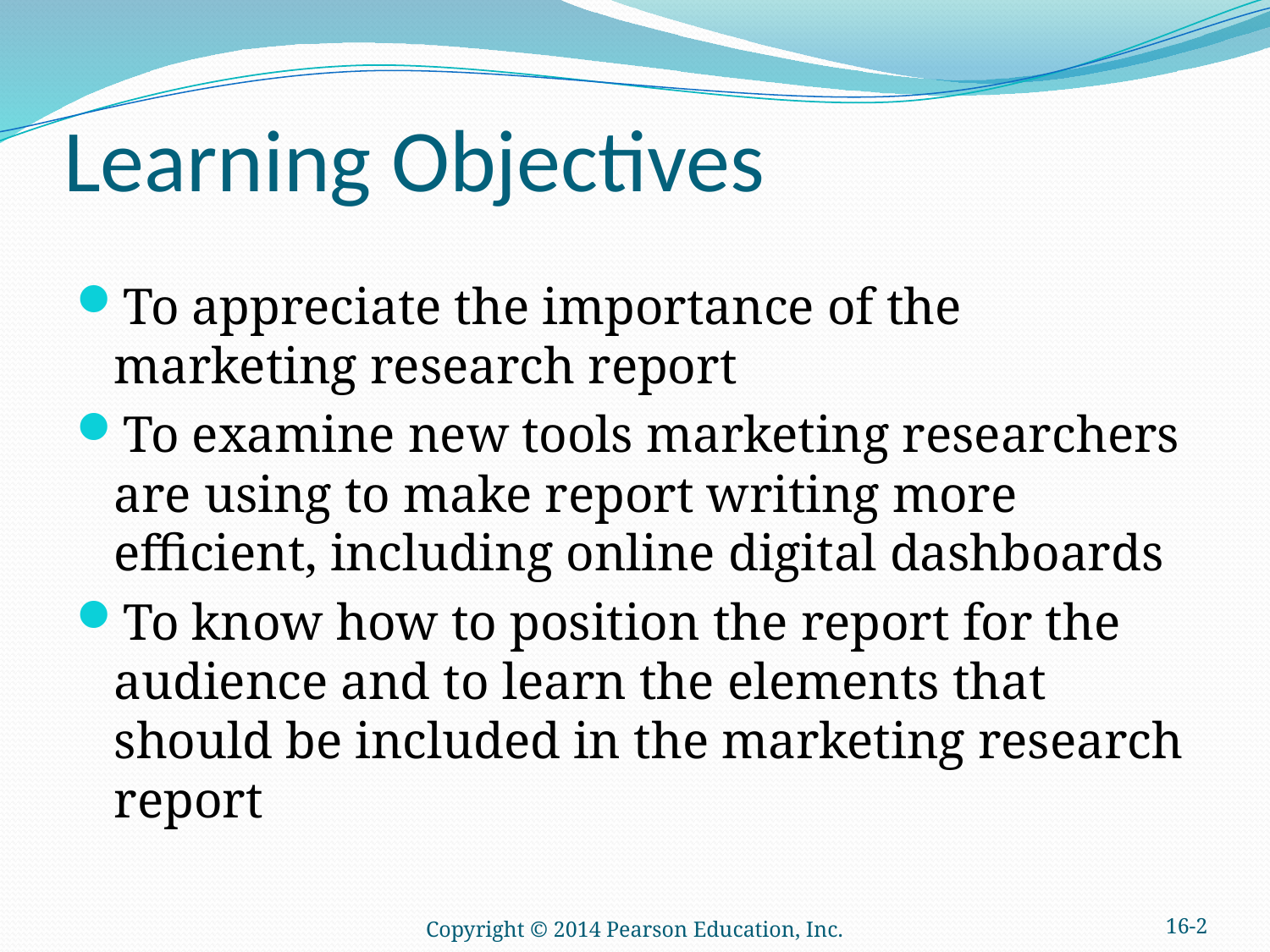

# Learning Objectives
To appreciate the importance of the marketing research report
To examine new tools marketing researchers are using to make report writing more efficient, including online digital dashboards
To know how to position the report for the audience and to learn the elements that should be included in the marketing research report